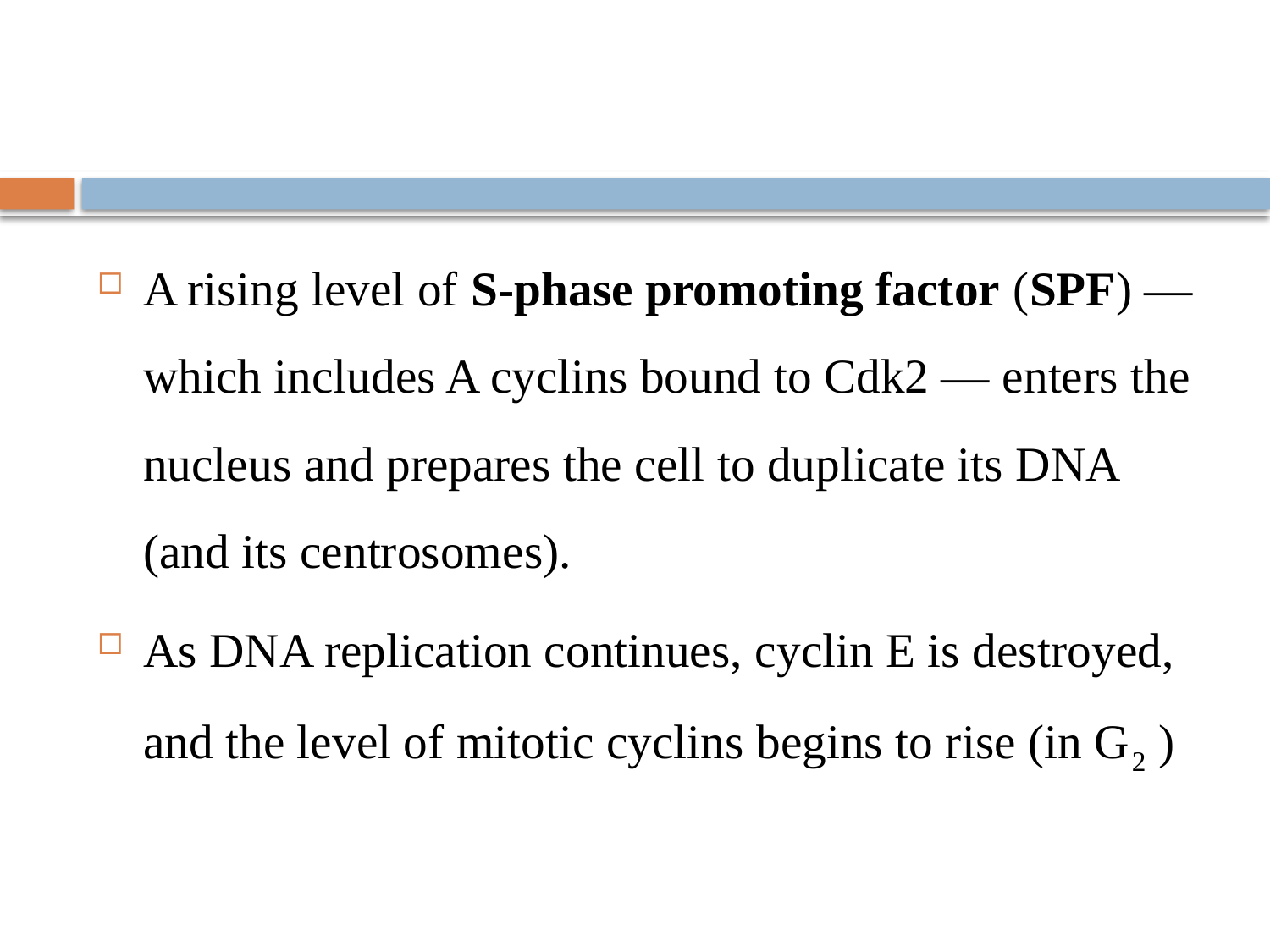

#
A rising level of S-phase promoting factor (SPF) — which includes A cyclins bound to Cdk2 — enters the nucleus and prepares the cell to duplicate its DNA (and its centrosomes).
As DNA replication continues, cyclin E is destroyed, and the level of mitotic cyclins begins to rise (in G2 )